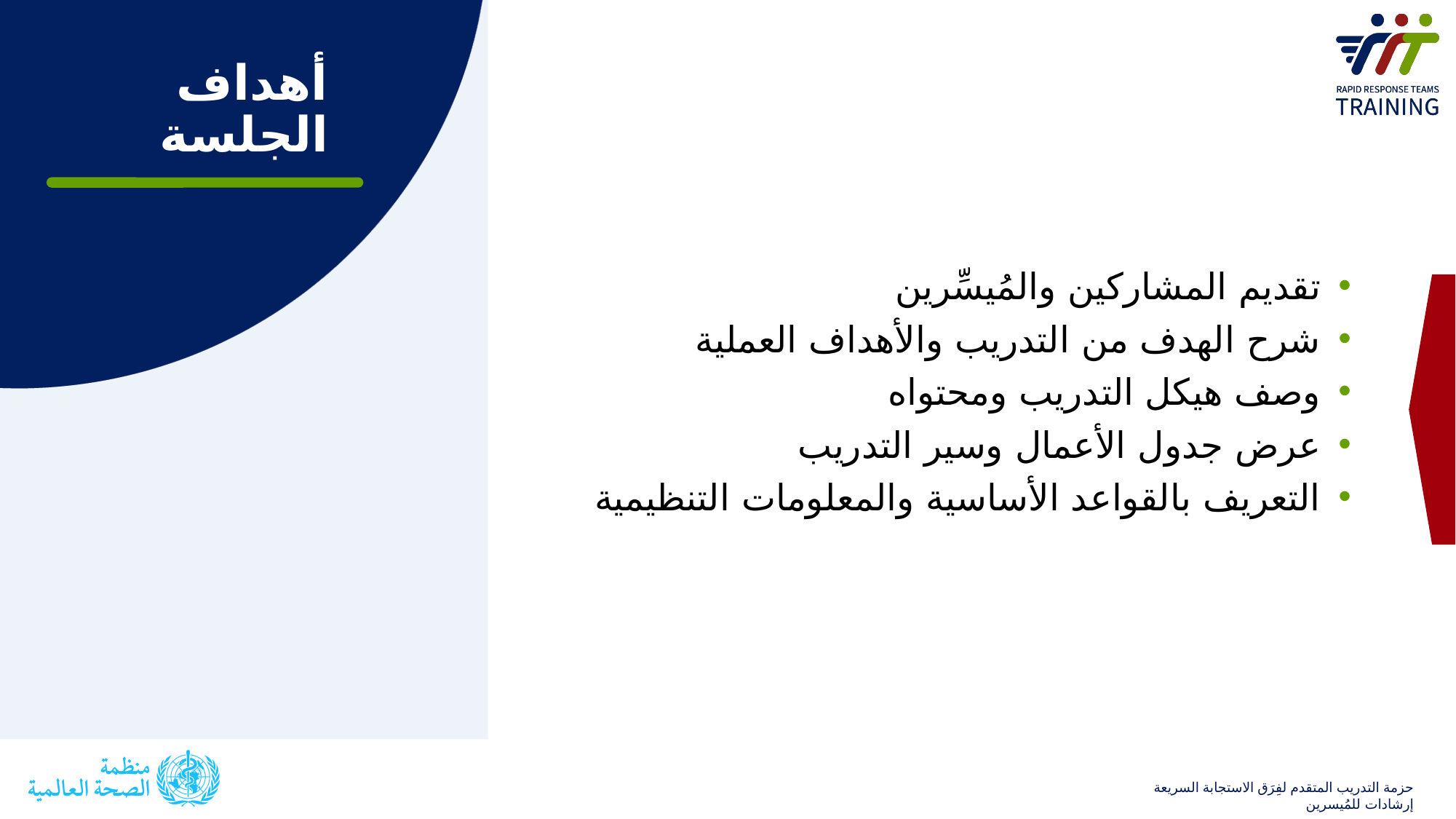

# أهداف الجلسة
تقديم المشاركين والمُيسِّرين
شرح الهدف من التدريب والأهداف العملية
وصف هيكل التدريب ومحتواه
عرض جدول الأعمال وسير التدريب
التعريف بالقواعد الأساسية والمعلومات التنظيمية